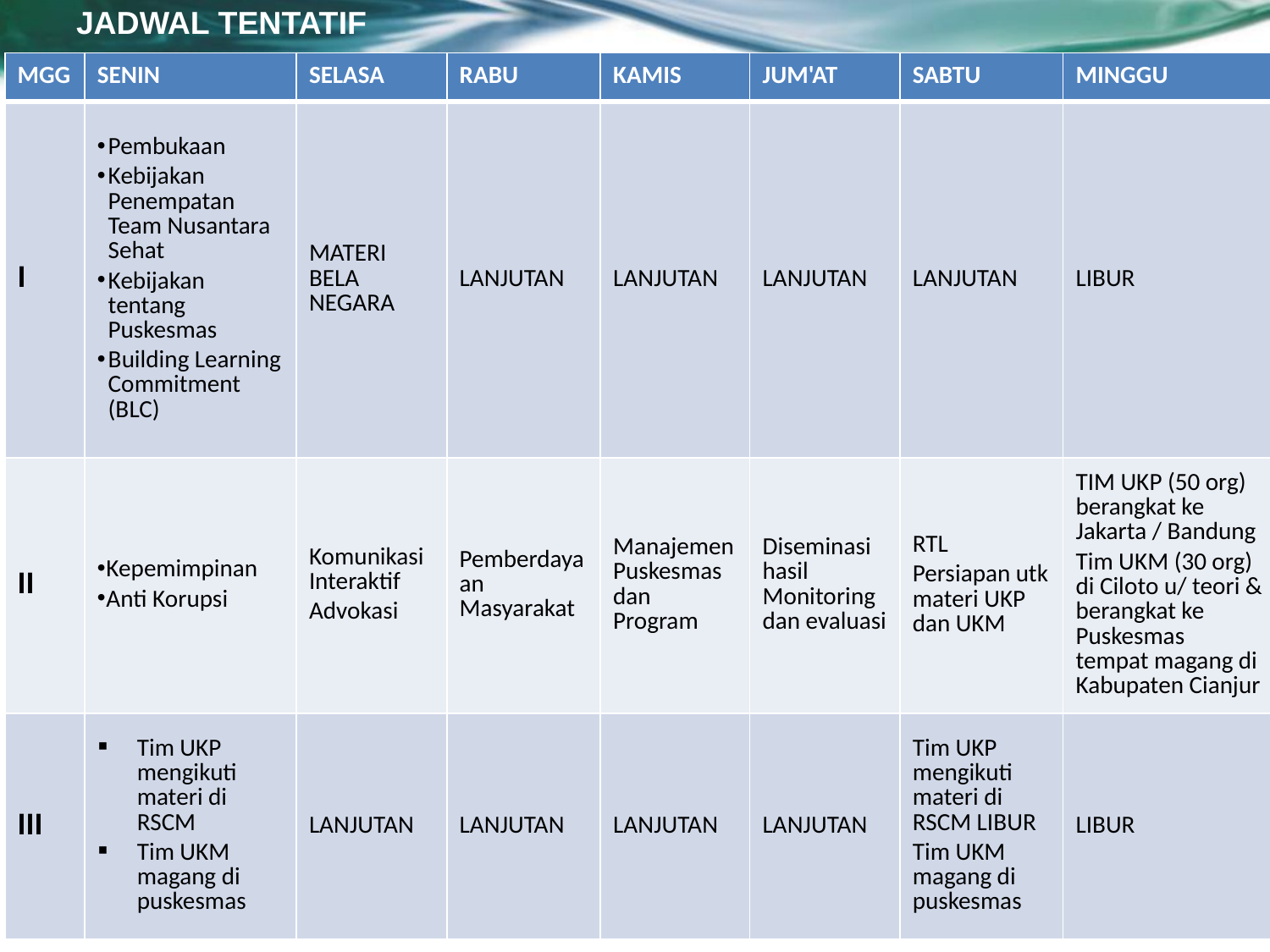

# JADWAL TENTATIF
| MGG | SENIN | SELASA | RABU | KAMIS | JUM'AT | SABTU | MINGGU |
| --- | --- | --- | --- | --- | --- | --- | --- |
| I | Pembukaan Kebijakan Penempatan Team Nusantara Sehat Kebijakan tentang Puskesmas Building Learning Commitment (BLC) | MATERI BELA NEGARA | LANJUTAN | LANJUTAN | LANJUTAN | LANJUTAN | LIBUR |
| II | Kepemimpinan Anti Korupsi | Komunikasi Interaktif Advokasi | Pemberdayaan Masyarakat | Manajemen Puskesmas dan Program | Diseminasi hasil Monitoring dan evaluasi | RTL Persiapan utk materi UKP dan UKM | TIM UKP (50 org) berangkat ke Jakarta / Bandung Tim UKM (30 org) di Ciloto u/ teori & berangkat ke Puskesmas tempat magang di Kabupaten Cianjur |
| III | Tim UKP mengikuti materi di RSCM Tim UKM magang di puskesmas | LANJUTAN | LANJUTAN | LANJUTAN | LANJUTAN | Tim UKP mengikuti materi di RSCM LIBUR Tim UKM magang di puskesmas | LIBUR |